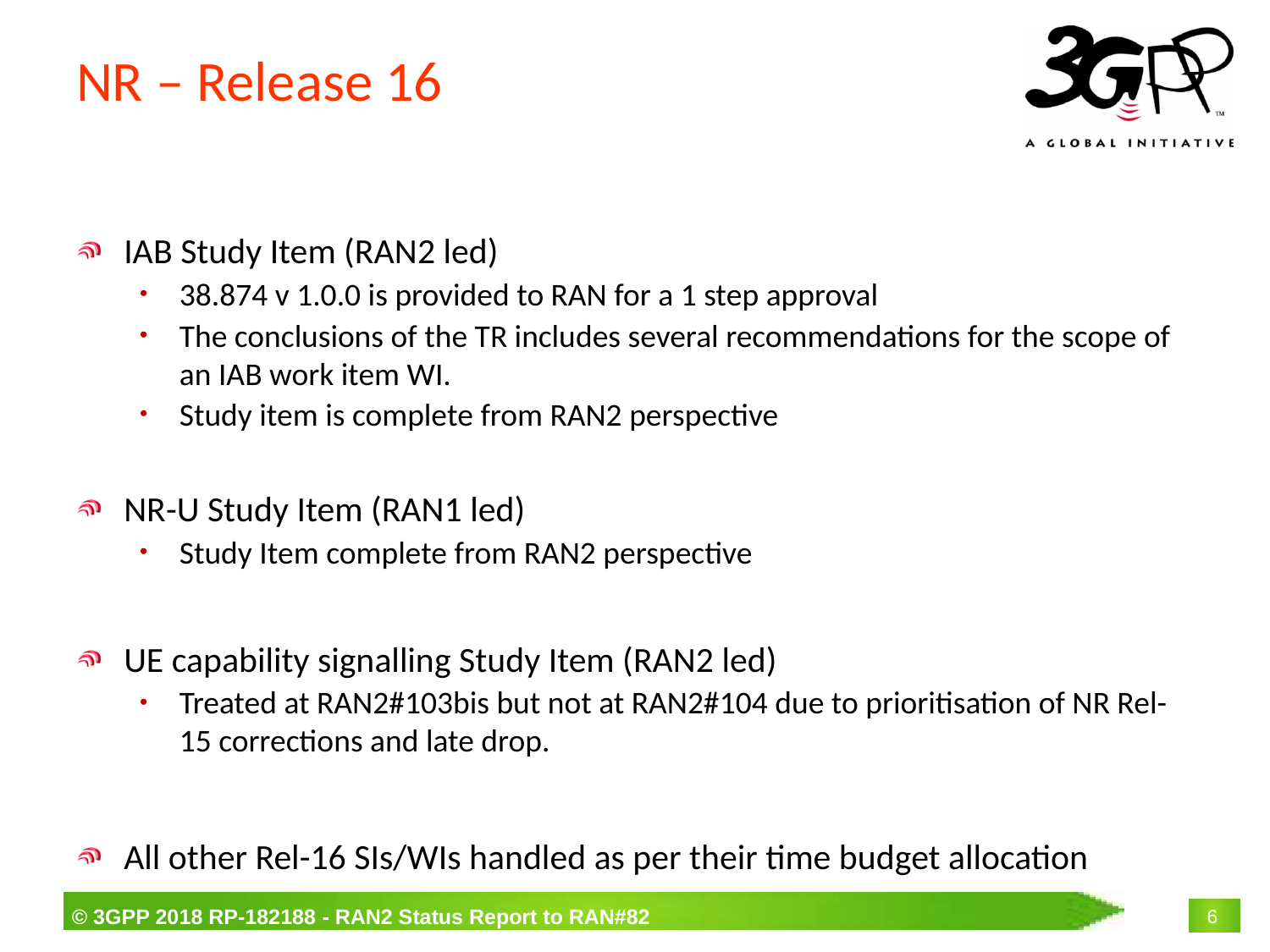

# NR – Release 16
IAB Study Item (RAN2 led)
38.874 v 1.0.0 is provided to RAN for a 1 step approval
The conclusions of the TR includes several recommendations for the scope of an IAB work item WI.
Study item is complete from RAN2 perspective

NR-U Study Item (RAN1 led)
Study Item complete from RAN2 perspective

UE capability signalling Study Item (RAN2 led)
Treated at RAN2#103bis but not at RAN2#104 due to prioritisation of NR Rel-15 corrections and late drop.

All other Rel-16 SIs/WIs handled as per their time budget allocation